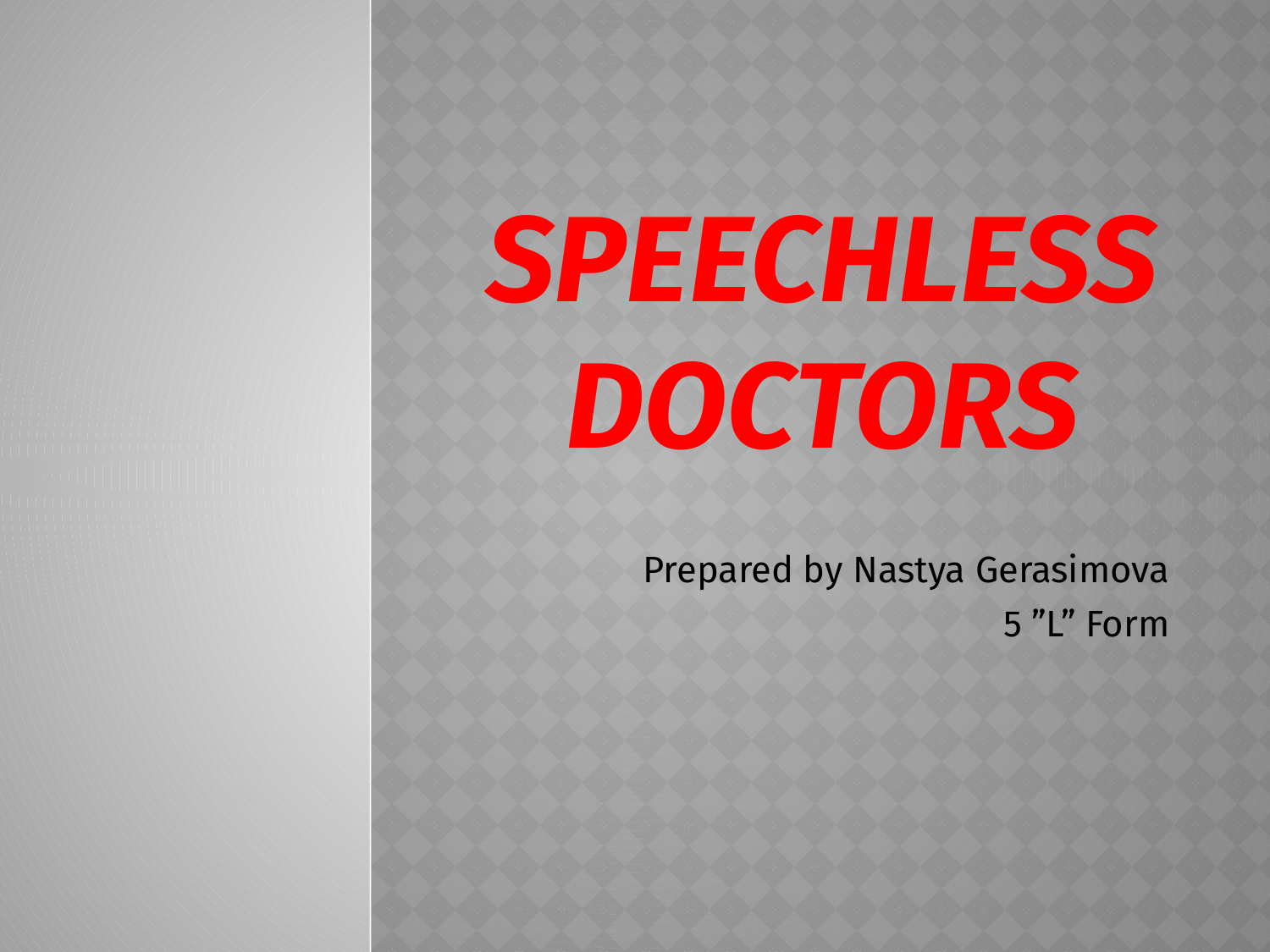

# SPEECHLESs DOCTORS

Prepared by Nastya Gerasimova
5 ”L” Form